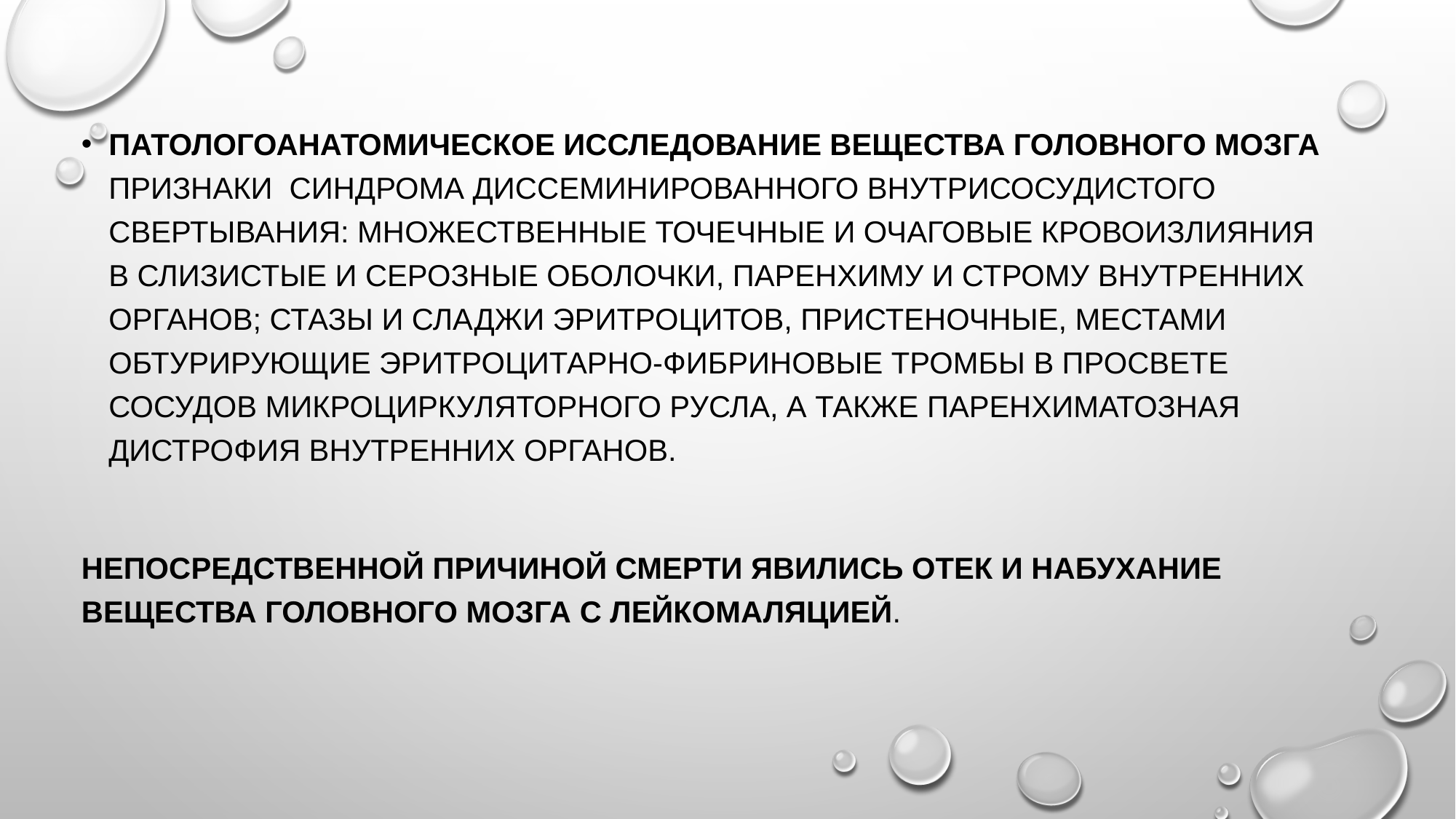

Патологоанатомическое исследование вещества головного мозга признаки  синдрома диссеминированного внутрисосудистого свертывания: множественные точечные и очаговые кровоизлияния в слизистые и серозные оболочки, паренхиму и строму внутренних органов; стазы и сладжи эритроцитов, пристеночные, местами обтурирующие эритроцитарно-фибриновые тромбы в просвете сосудов микроциркуляторного русла, а также паренхиматозная дистрофия внутренних органов.

Непосредственной причиной смерти явились отек и набухание вещества головного мозга с лейкомаляцией.